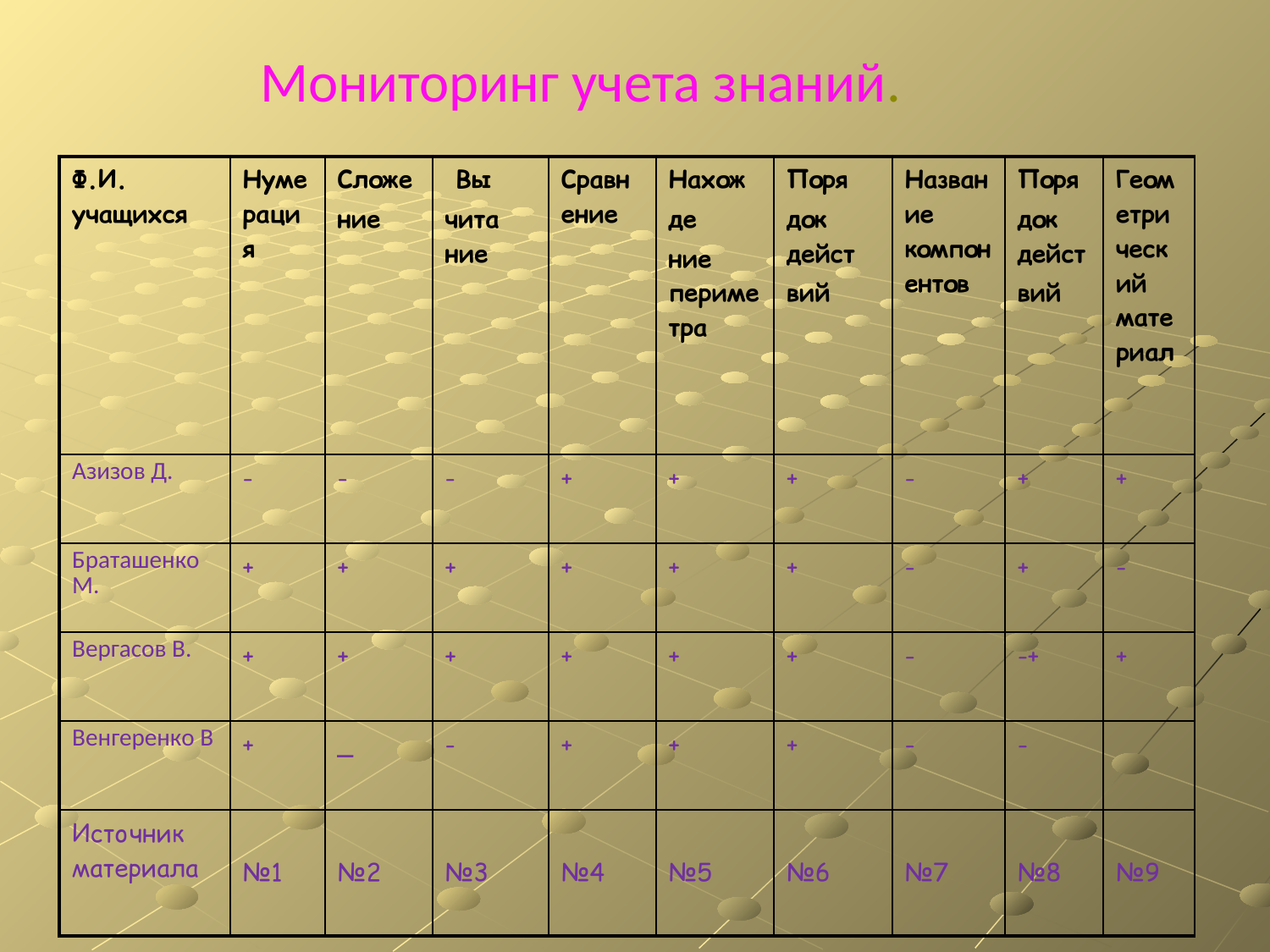

# Мониторинг учета знаний.
| Ф.И. учащихся | Нумерация | Сложе ние | Вы чита ние | Сравнение | Нахож де ние периметра | Поря док дейст вий | Название компонентов | Поря док дейст вий | Геометрический материал |
| --- | --- | --- | --- | --- | --- | --- | --- | --- | --- |
| Азизов Д. | - | - | - | + | + | + | - | + | + |
| Браташенко М. | + | + | + | + | + | + | - | + | - |
| Вергасов В. | + | + | + | + | + | + | - | -+ | + |
| Венгеренко В | + | \_ | - | + | + | + | - | - |  |
| Источник материала | №1 | №2 | №3 | №4 | №5 | №6 | №7 | №8 | №9 |